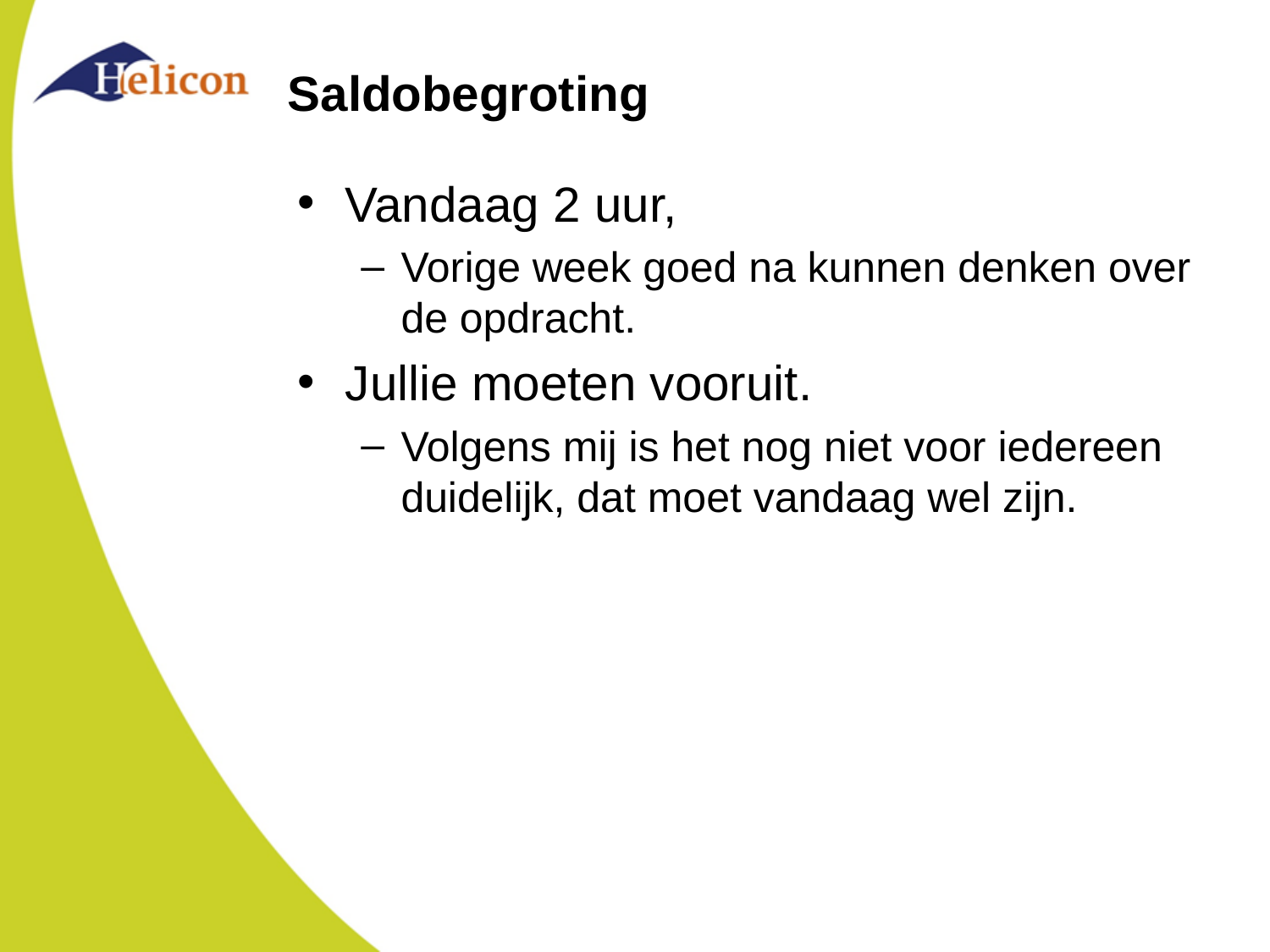

# Saldobegroting
Vandaag 2 uur,
Vorige week goed na kunnen denken over de opdracht.
Jullie moeten vooruit.
Volgens mij is het nog niet voor iedereen duidelijk, dat moet vandaag wel zijn.